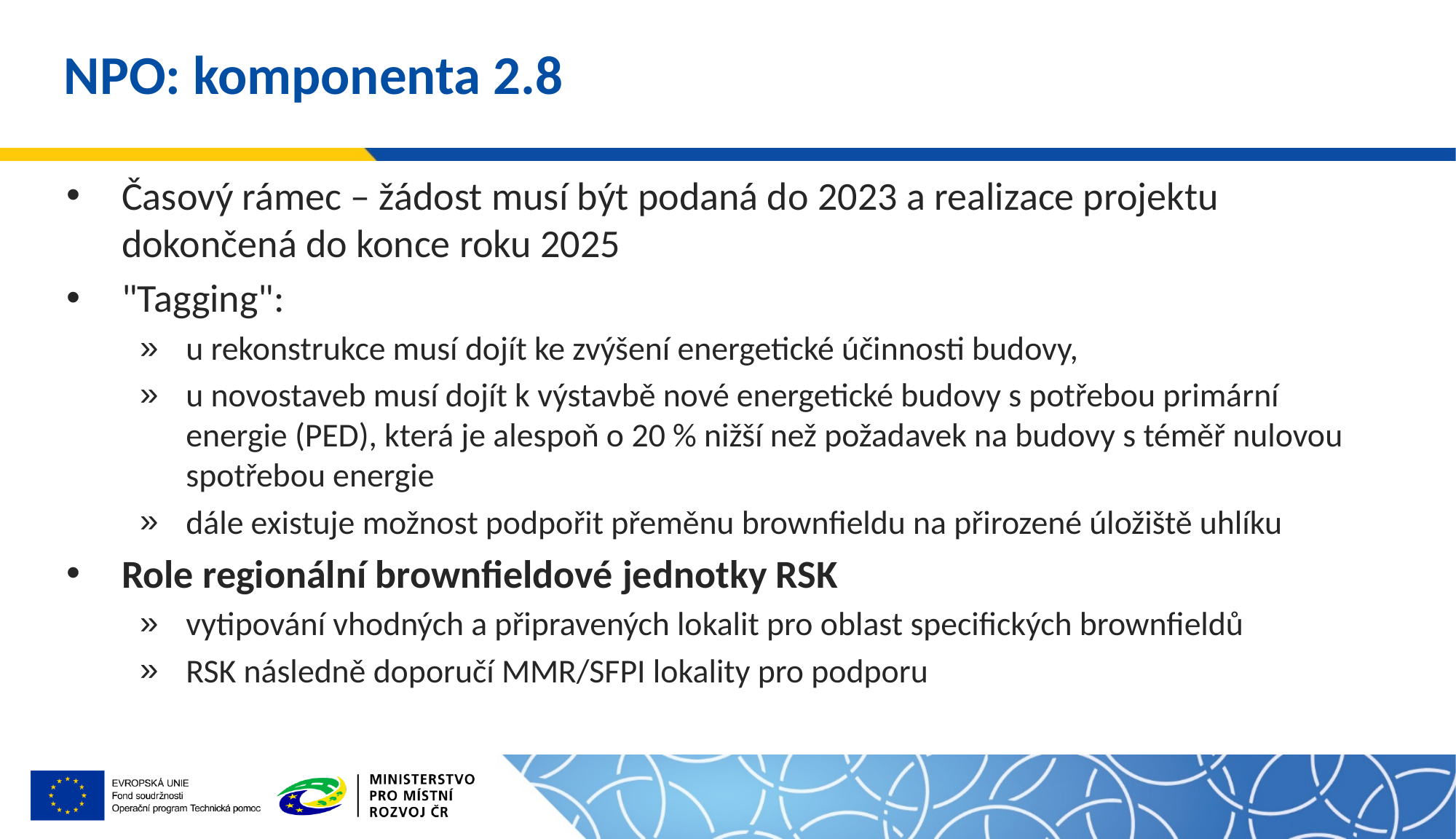

# NPO: komponenta 2.8
Časový rámec – žádost musí být podaná do 2023 a realizace projektu dokončená do konce roku 2025
"Tagging":
u rekonstrukce musí dojít ke zvýšení energetické účinnosti budovy,
u novostaveb musí dojít k výstavbě nové energetické budovy s potřebou primární energie (PED), která je alespoň o 20 % nižší než požadavek na budovy s téměř nulovou spotřebou energie
dále existuje možnost podpořit přeměnu brownfieldu na přirozené úložiště uhlíku
Role regionální brownfieldové jednotky RSK
vytipování vhodných a připravených lokalit pro oblast specifických brownfieldů
RSK následně doporučí MMR/SFPI lokality pro podporu